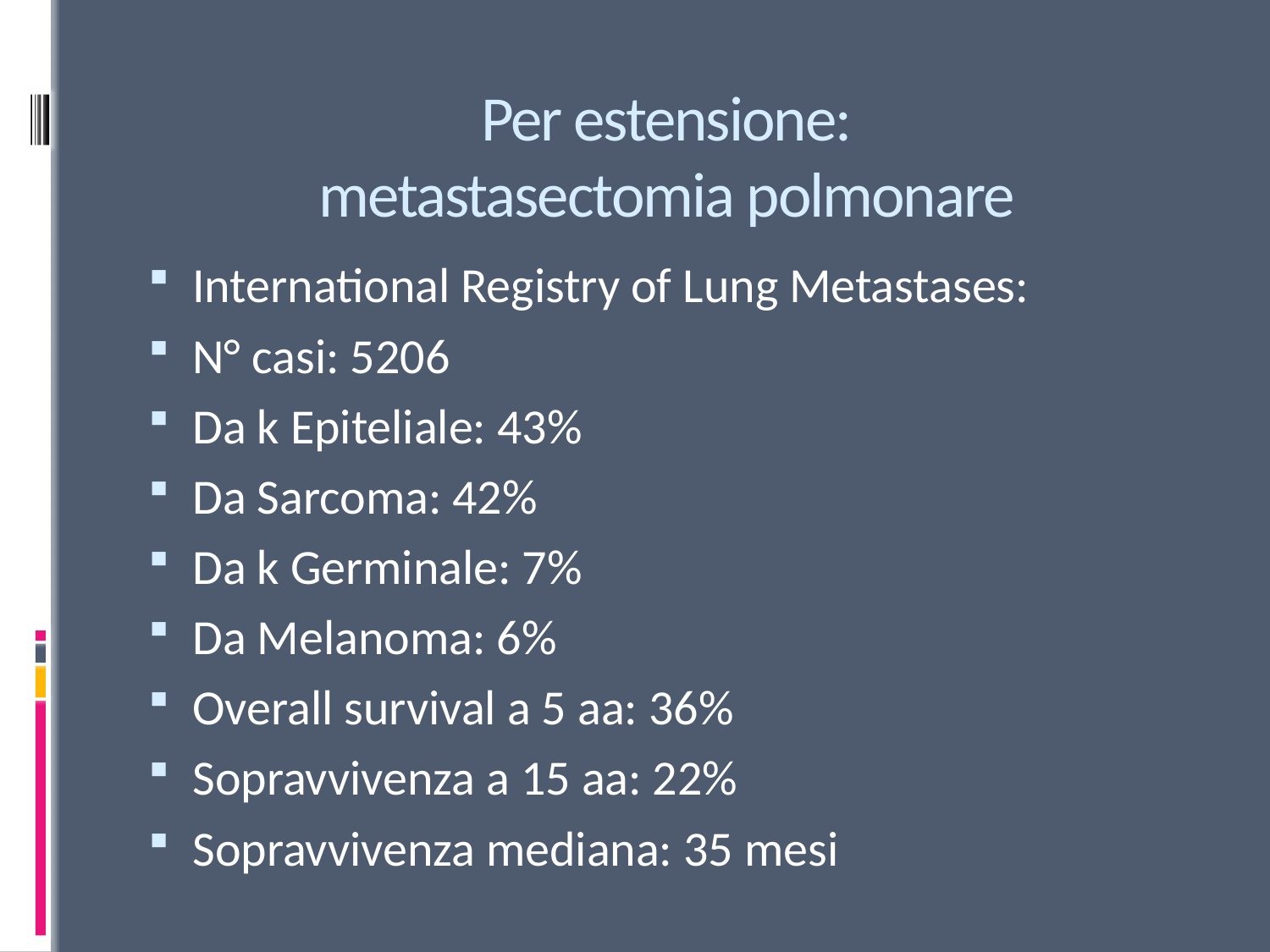

# Per estensione: metastasectomia polmonare
International Registry of Lung Metastases:
N° casi: 5206
Da k Epiteliale: 43%
Da Sarcoma: 42%
Da k Germinale: 7%
Da Melanoma: 6%
Overall survival a 5 aa: 36%
Sopravvivenza a 15 aa: 22%
Sopravvivenza mediana: 35 mesi